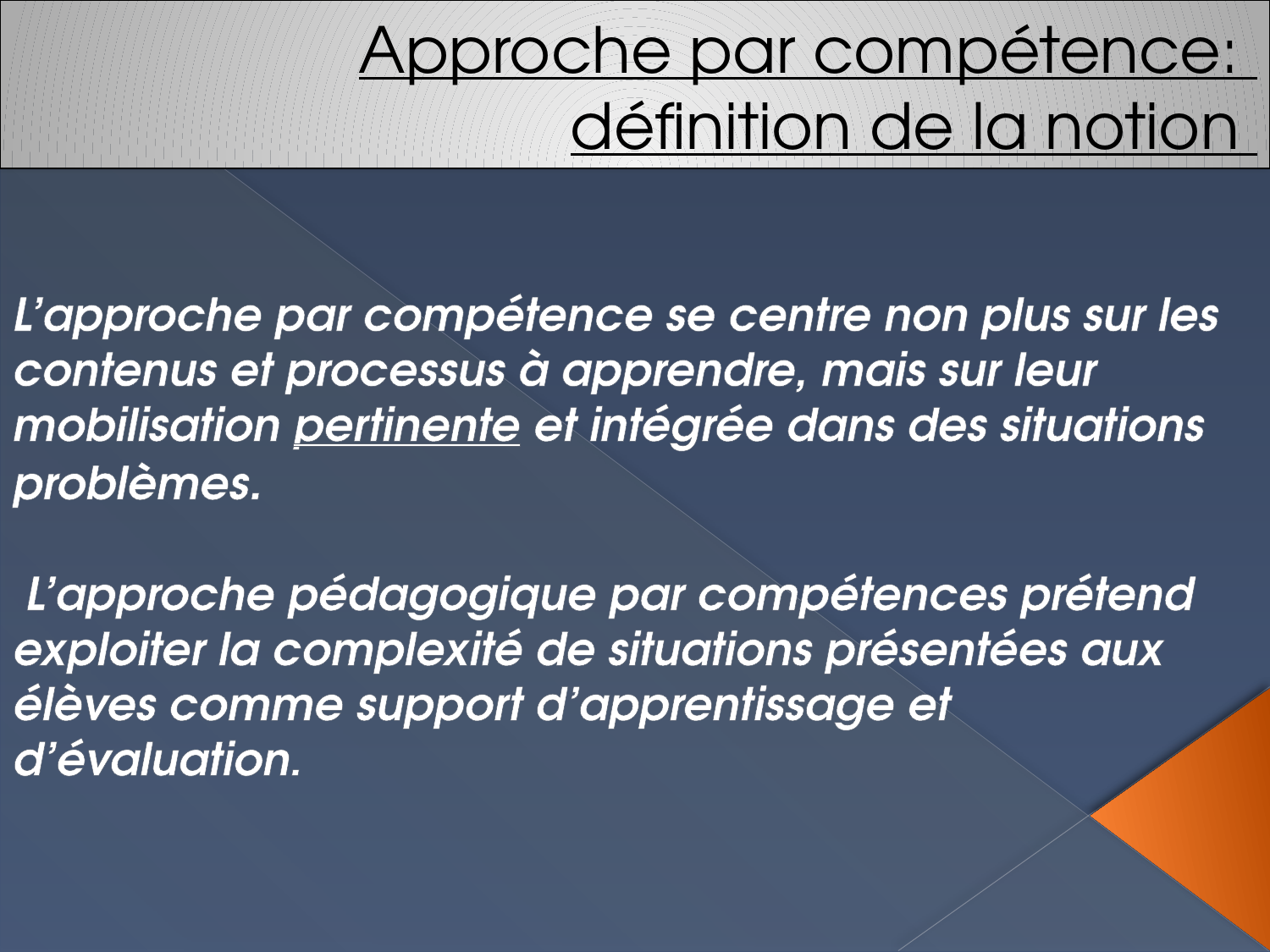

# Approche par compétence:  définition de la notion

L’approche par compétence se centre non plus sur les contenus et processus à apprendre, mais sur leur mobilisation pertinente et intégrée dans des situations problèmes.

 L’approche pédagogique par compétences prétend exploiter la complexité de situations présentées aux élèves comme support d’apprentissage et d’évaluation.